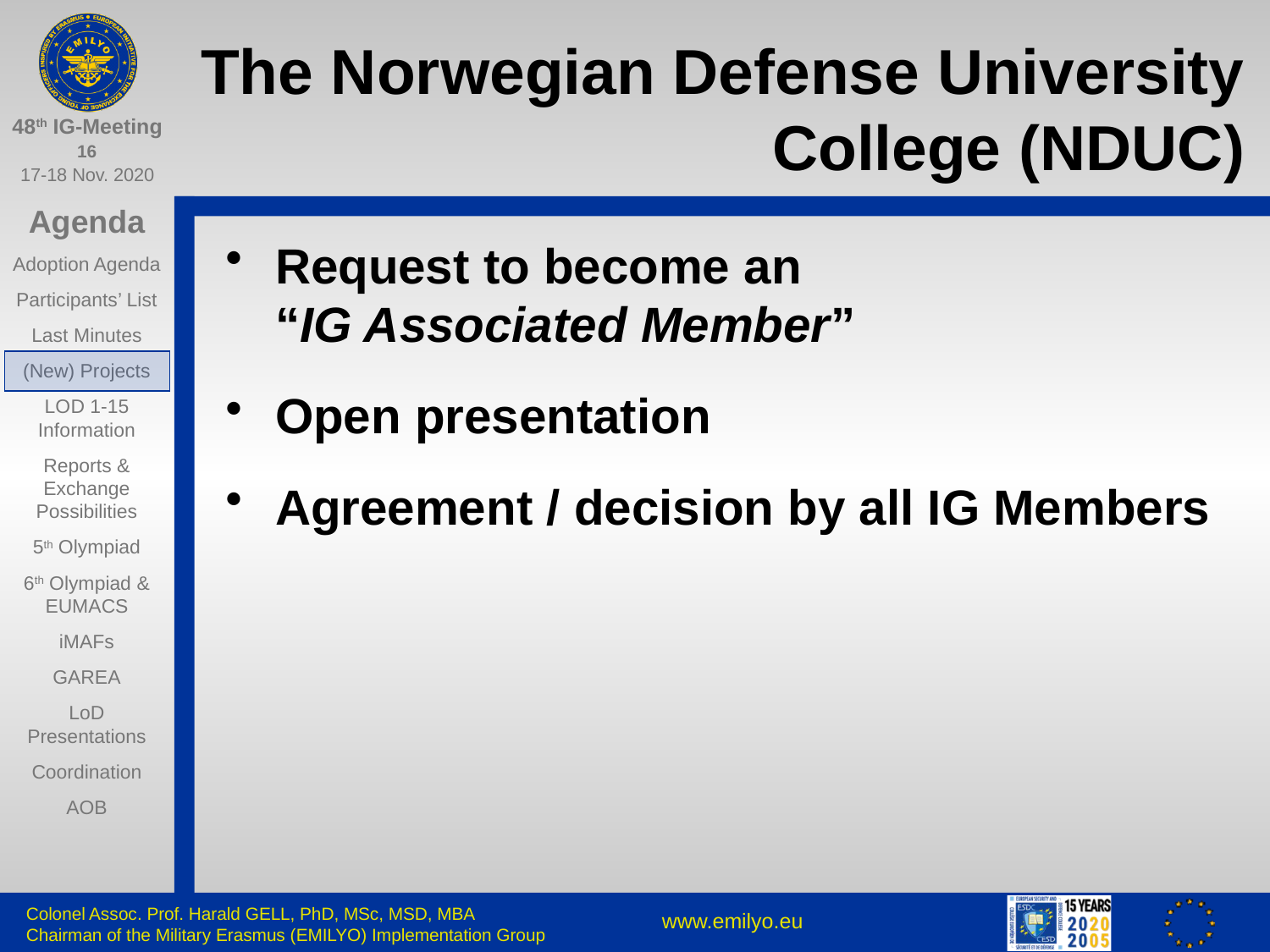

# The Norwegian Defense University College (NDUC)
Request to become an
“IG Associated Member”
Open presentation
Agreement / decision by all IG Members